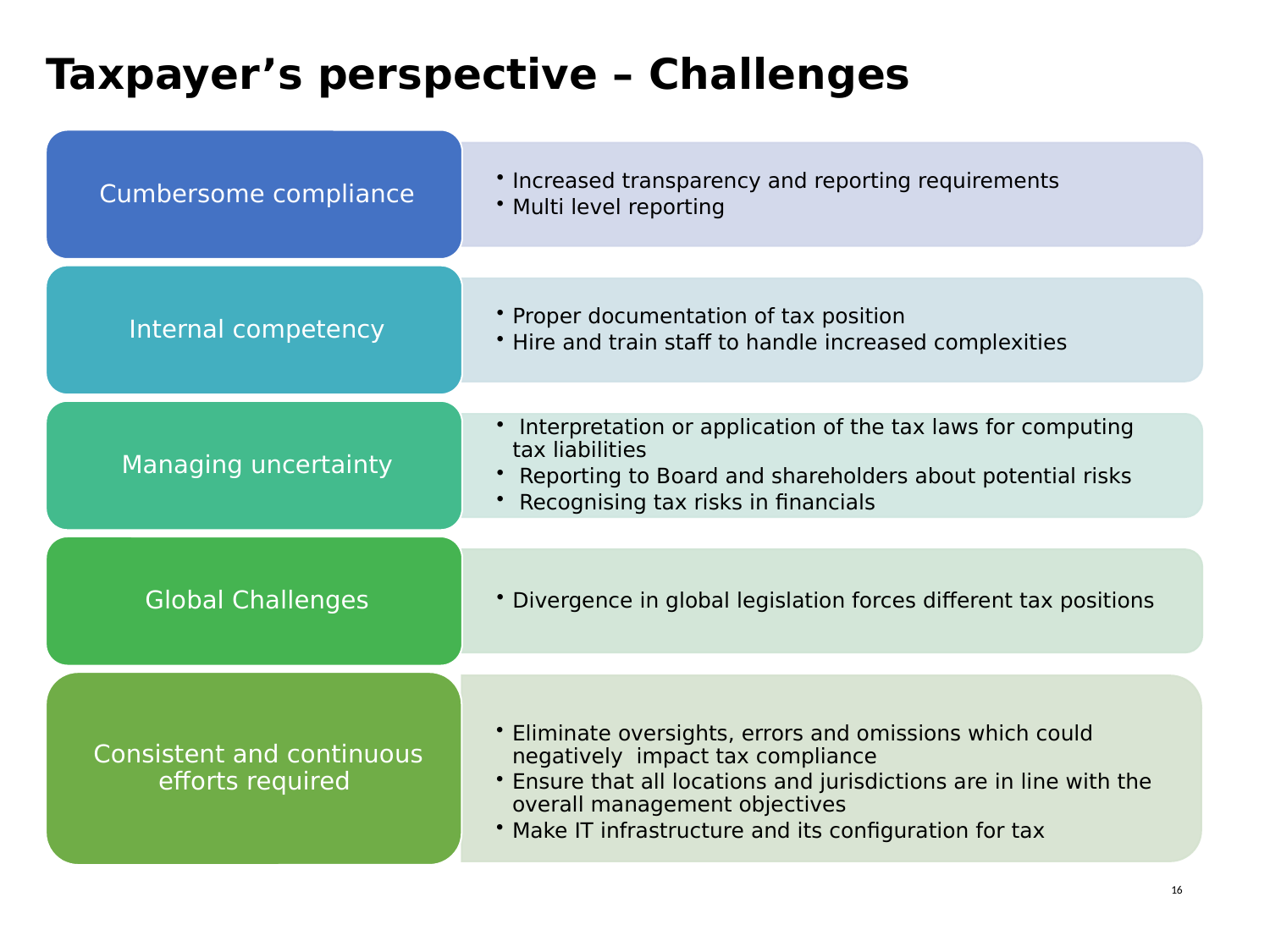

# Taxpayer’s perspective – Challenges
Increased transparency and reporting requirements
Multi level reporting
Cumbersome compliance
Proper documentation of tax position
Hire and train staff to handle increased complexities
Internal competency
 Interpretation or application of the tax laws for computing tax liabilities
 Reporting to Board and shareholders about potential risks
 Recognising tax risks in financials
Managing uncertainty
Divergence in global legislation forces different tax positions
Global Challenges

Eliminate oversights, errors and omissions which could negatively  impact tax compliance
Ensure that all locations and jurisdictions are in line with the overall management objectives
Make IT infrastructure and its configuration for tax
Consistent and continuous efforts required